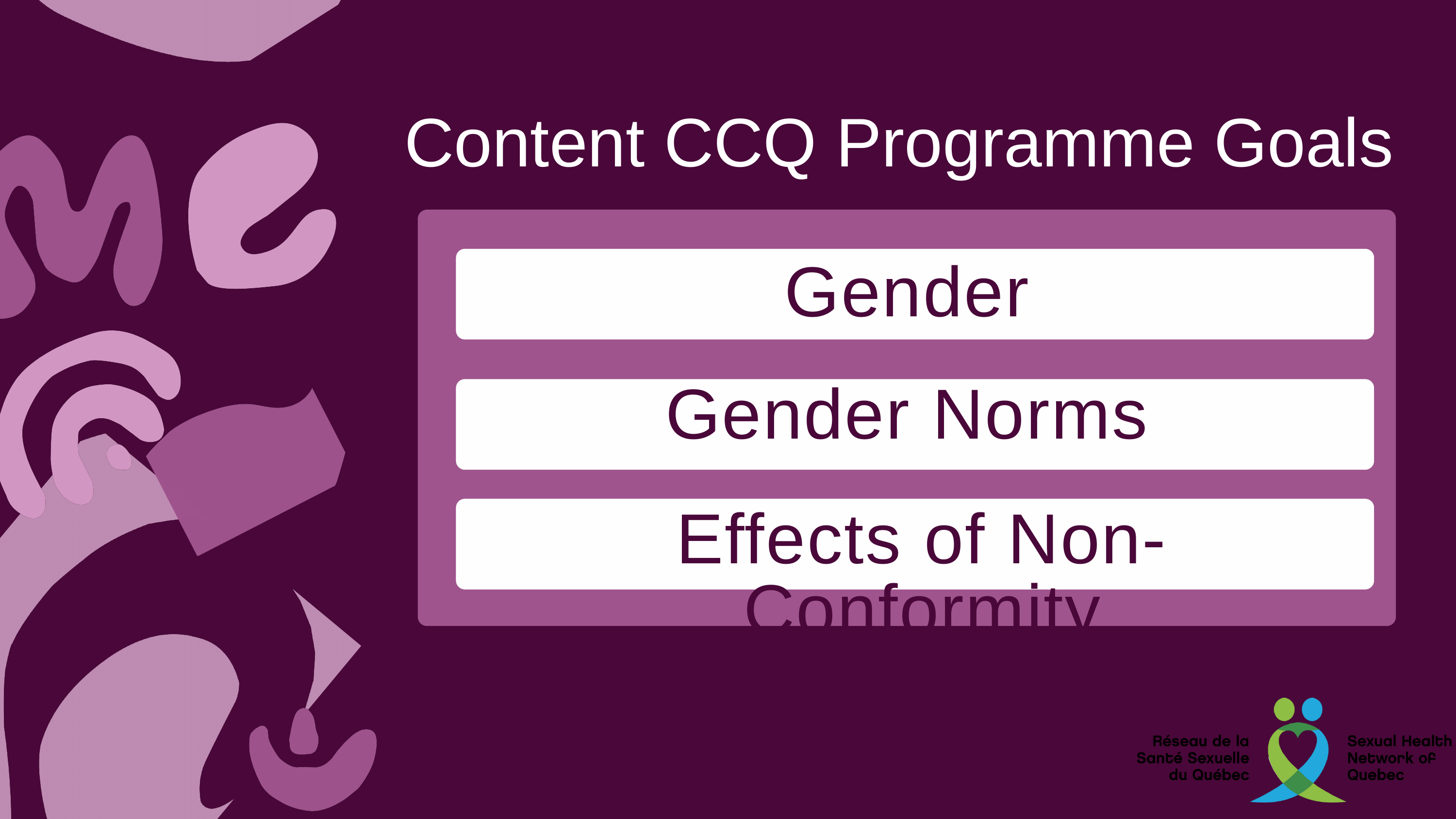

Content CCQ Programme Goals

Gender

Gender Norms

Effects of Non-Conformity